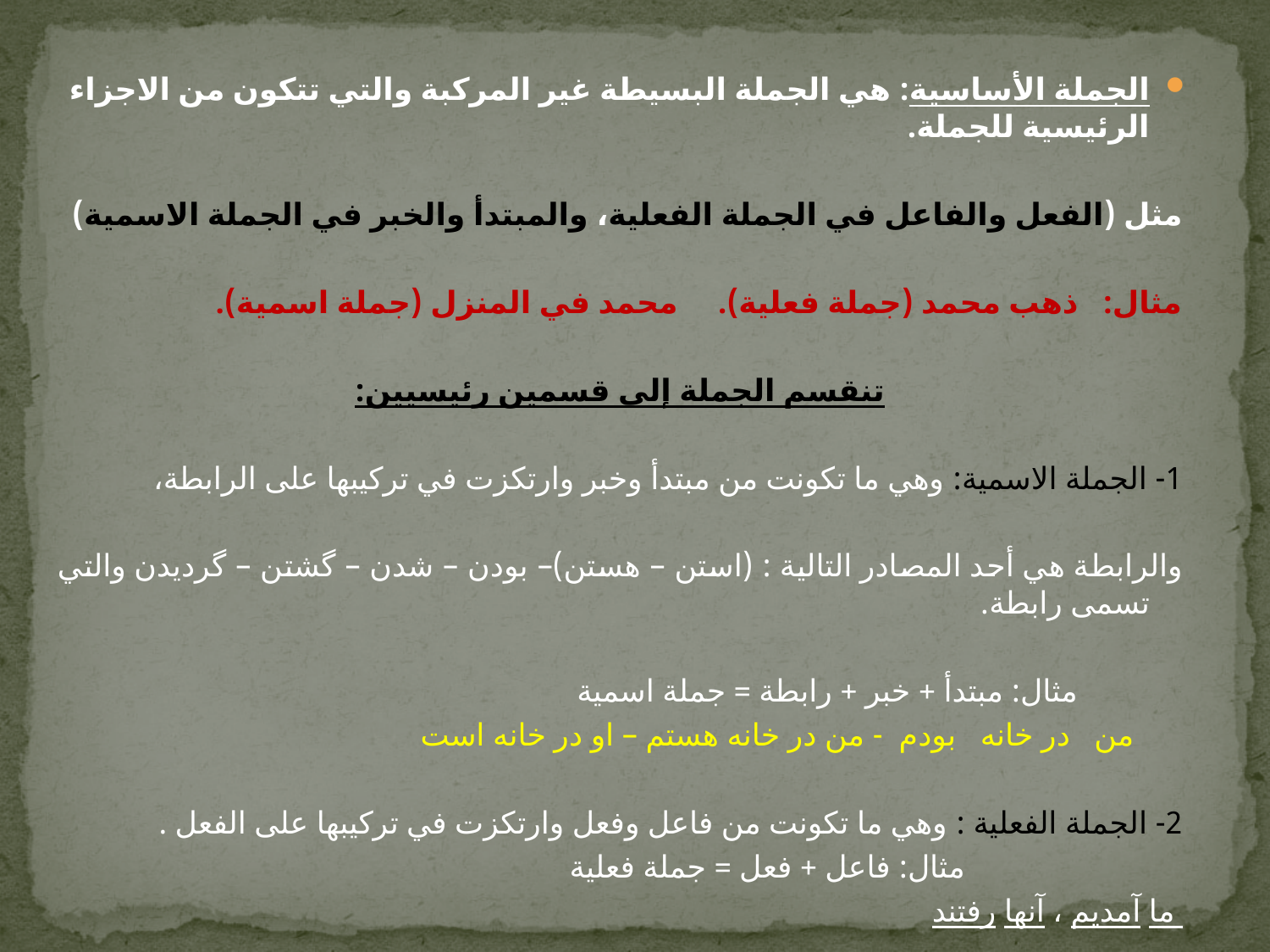

الجملة الأساسية: هي الجملة البسيطة غير المركبة والتي تتكون من الاجزاء الرئيسية للجملة.

مثل (الفعل والفاعل في الجملة الفعلية، والمبتدأ والخبر في الجملة الاسمية)

مثال:   ذهب محمد (جملة فعلية).     محمد في المنزل (جملة اسمية).

تنقسم الجملة إلى قسمين رئيسيين:

1- الجملة الاسمية: وهي ما تكونت من مبتدأ وخبر وارتكزت في تركيبها على الرابطة،

والرابطة هي أحد المصادر التالية : (استن – هستن)– بودن – شدن – گشتن – گردیدن والتي تسمى رابطة.

             مثال: مبتدأ + خبر + رابطة = جملة اسمية
      من   در خانه   بودم  - من در خانه هستم – او در خانه است

2- الجملة الفعلية : وهي ما تكونت من فاعل وفعل وارتكزت في تركيبها على الفعل .
                           مثال: فاعل + فعل = جملة فعلية
 ما آمدیم ، آنها رفتند